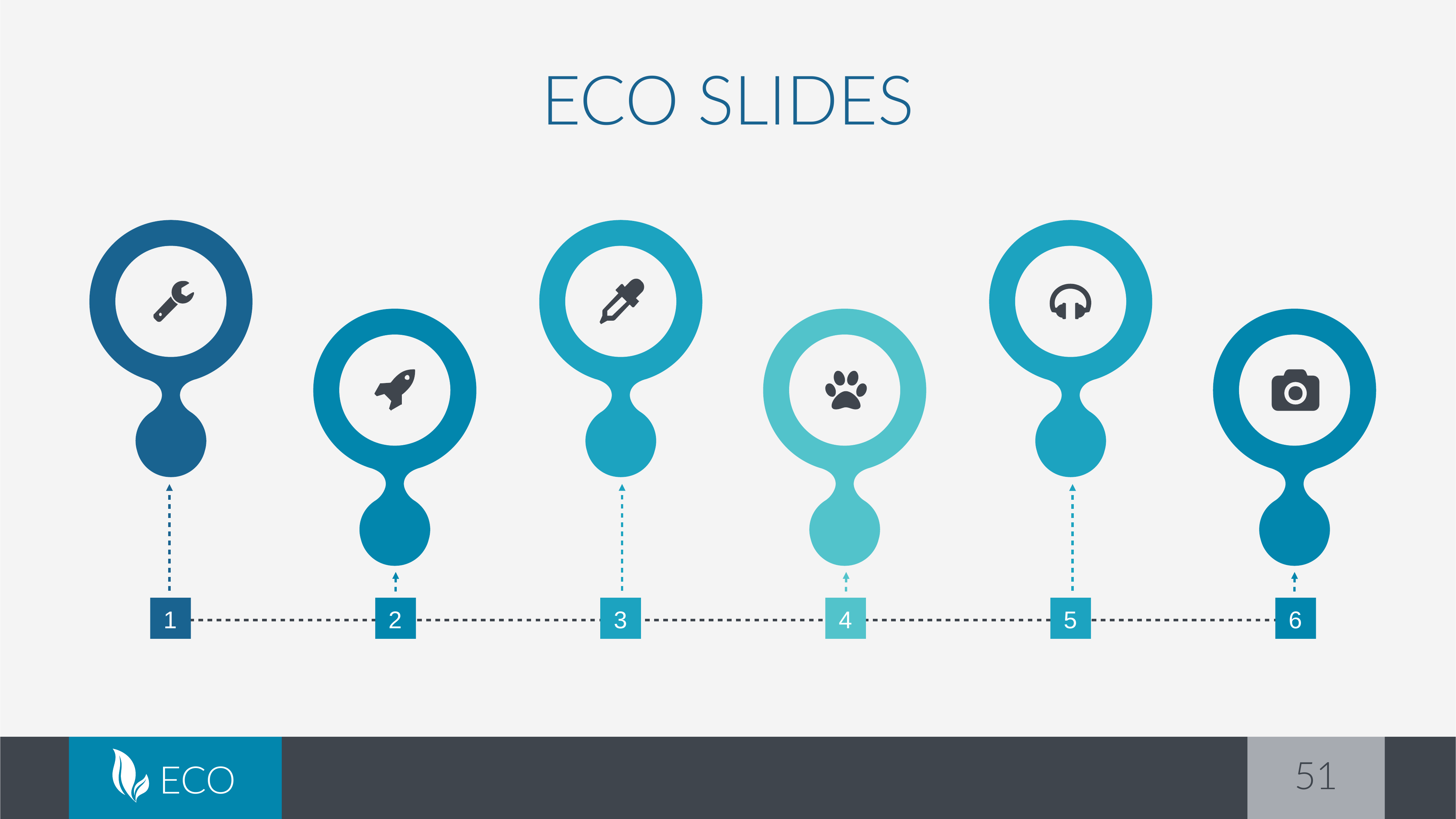

# ECO SLIDES

1
2
3
4
5
6

51